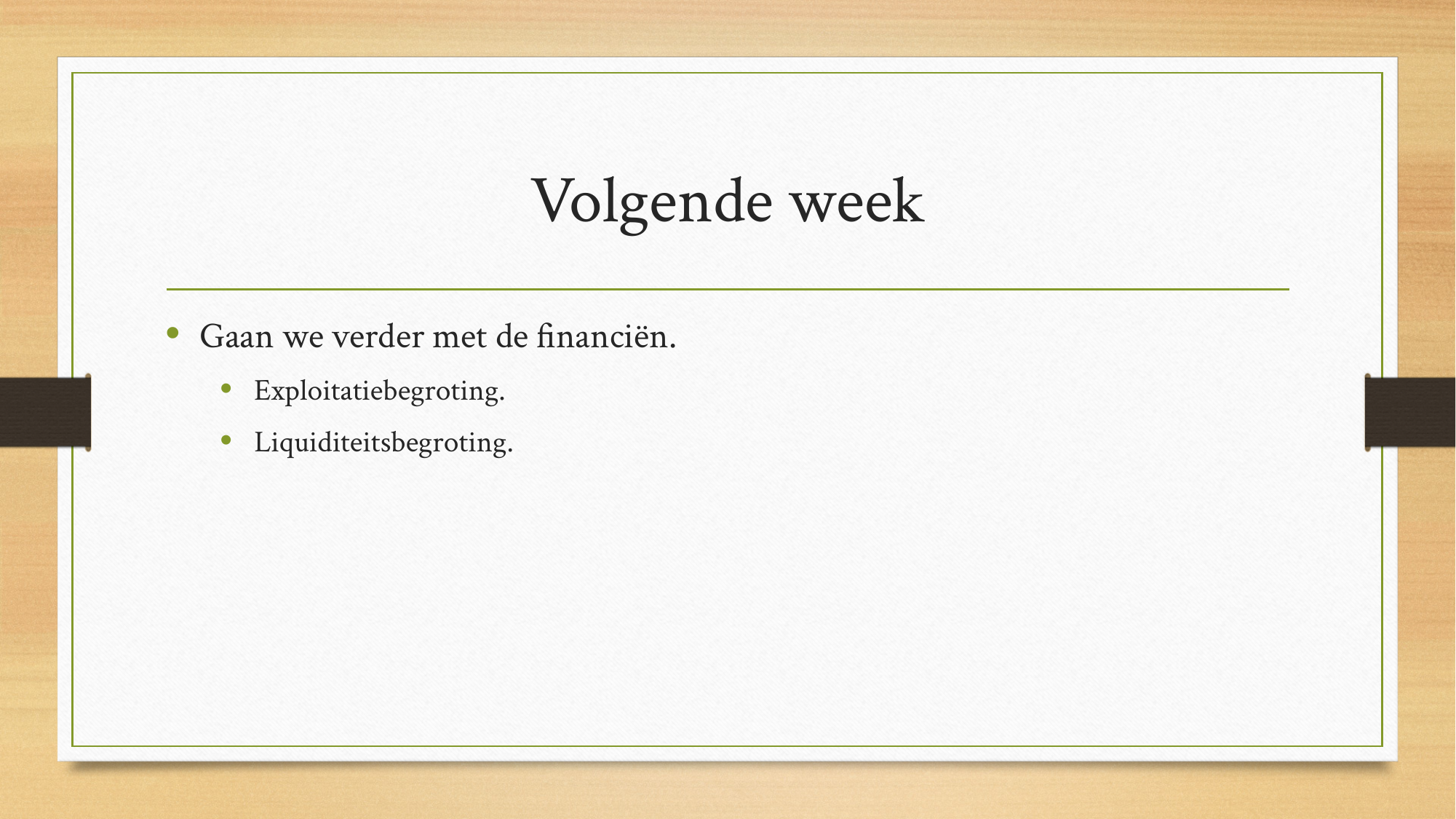

# Volgende week
Gaan we verder met de financiën.
Exploitatiebegroting.
Liquiditeitsbegroting.